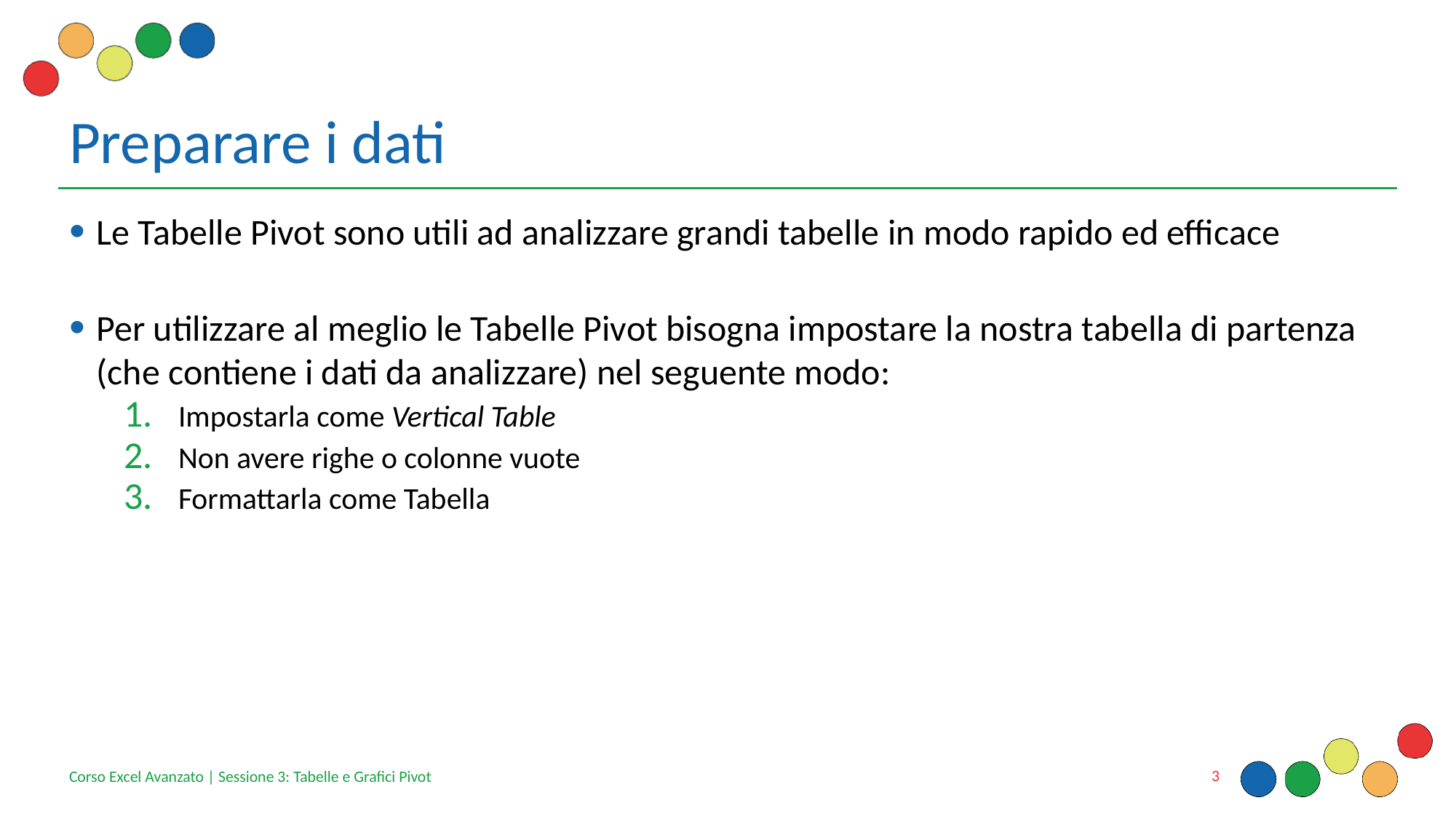

# Preparare i dati
Le Tabelle Pivot sono utili ad analizzare grandi tabelle in modo rapido ed efficace

Per utilizzare al meglio le Tabelle Pivot bisogna impostare la nostra tabella di partenza
(che contiene i dati da analizzare) nel seguente modo:
Impostarla come Vertical Table
Non avere righe o colonne vuote
Formattarla come Tabella
3
Corso Excel Avanzato | Sessione 3: Tabelle e Grafici Pivot